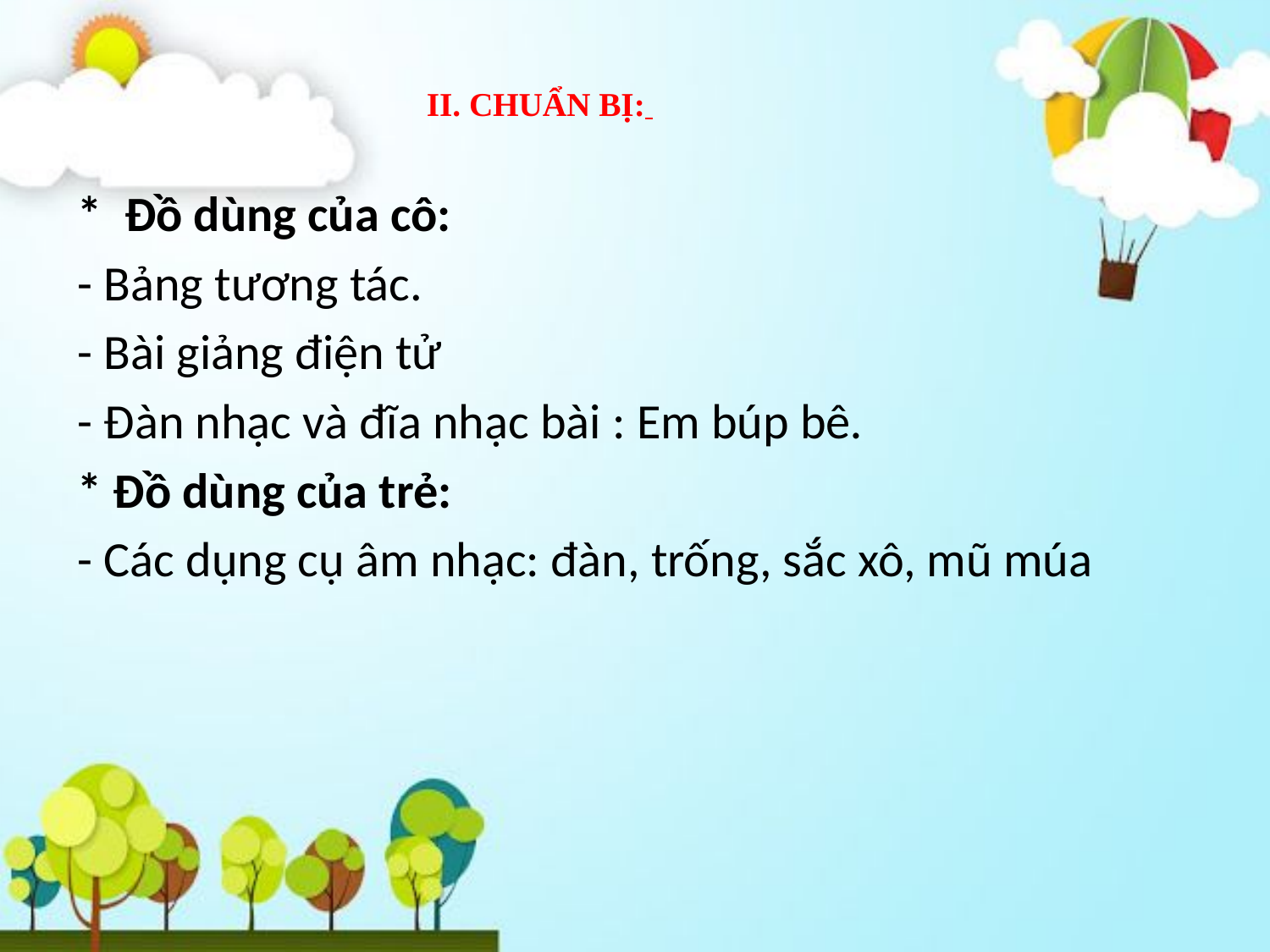

# II. CHUẨN BỊ:
*  Đồ dùng của cô:
- Bảng tương tác.
- Bài giảng điện tử
- Đàn nhạc và đĩa nhạc bài : Em búp bê.
* Đồ dùng của trẻ:
- Các dụng cụ âm nhạc: đàn, trống, sắc xô, mũ múa